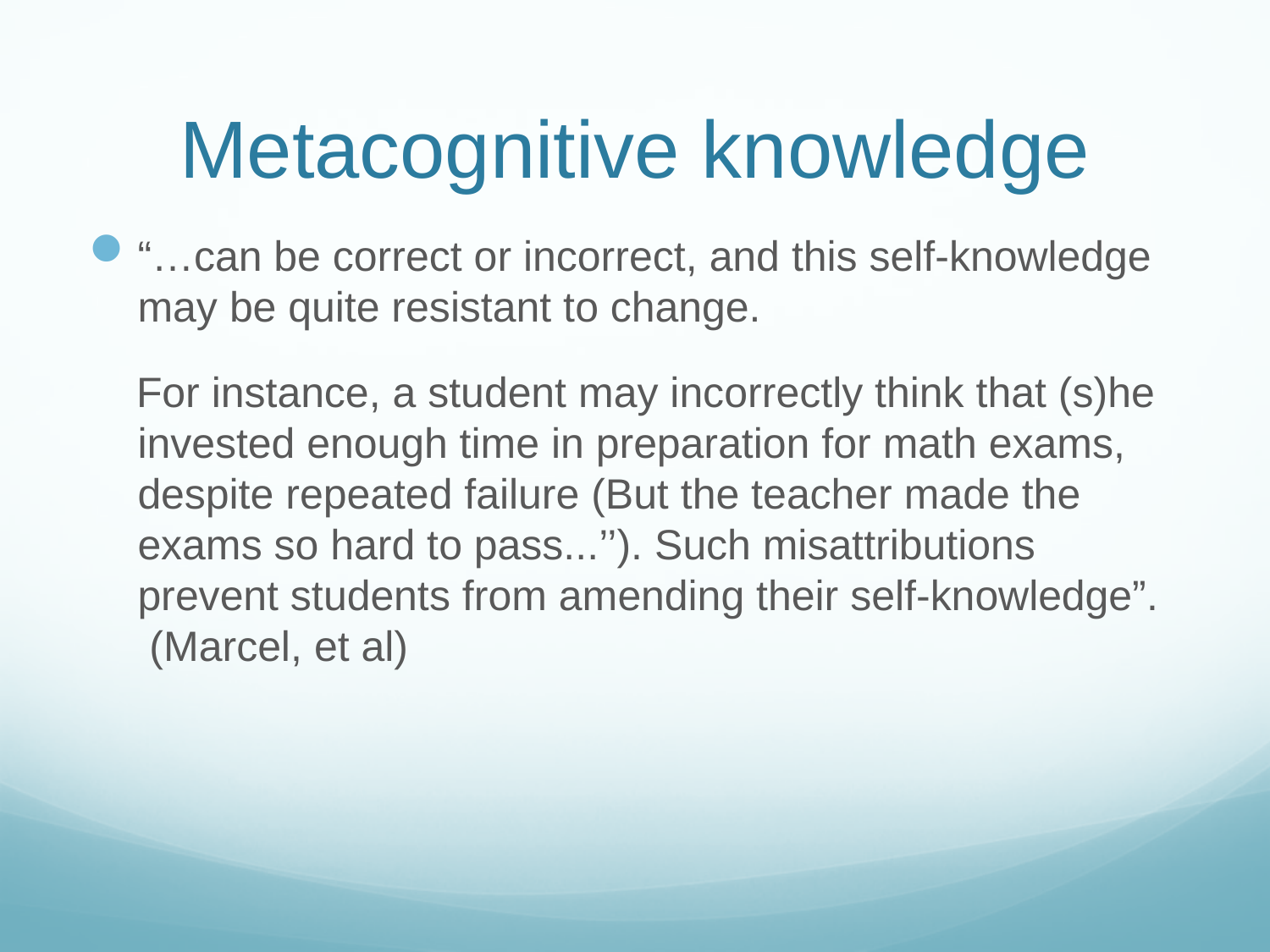

# Metacognitive knowledge
“…can be correct or incorrect, and this self-knowledge may be quite resistant to change.
    For instance, a student may incorrectly think that (s)he invested enough time in preparation for math exams, despite repeated failure (But the teacher made the exams so hard to pass...’’). Such misattributions prevent students from amending their self-knowledge”.   (Marcel, et al)